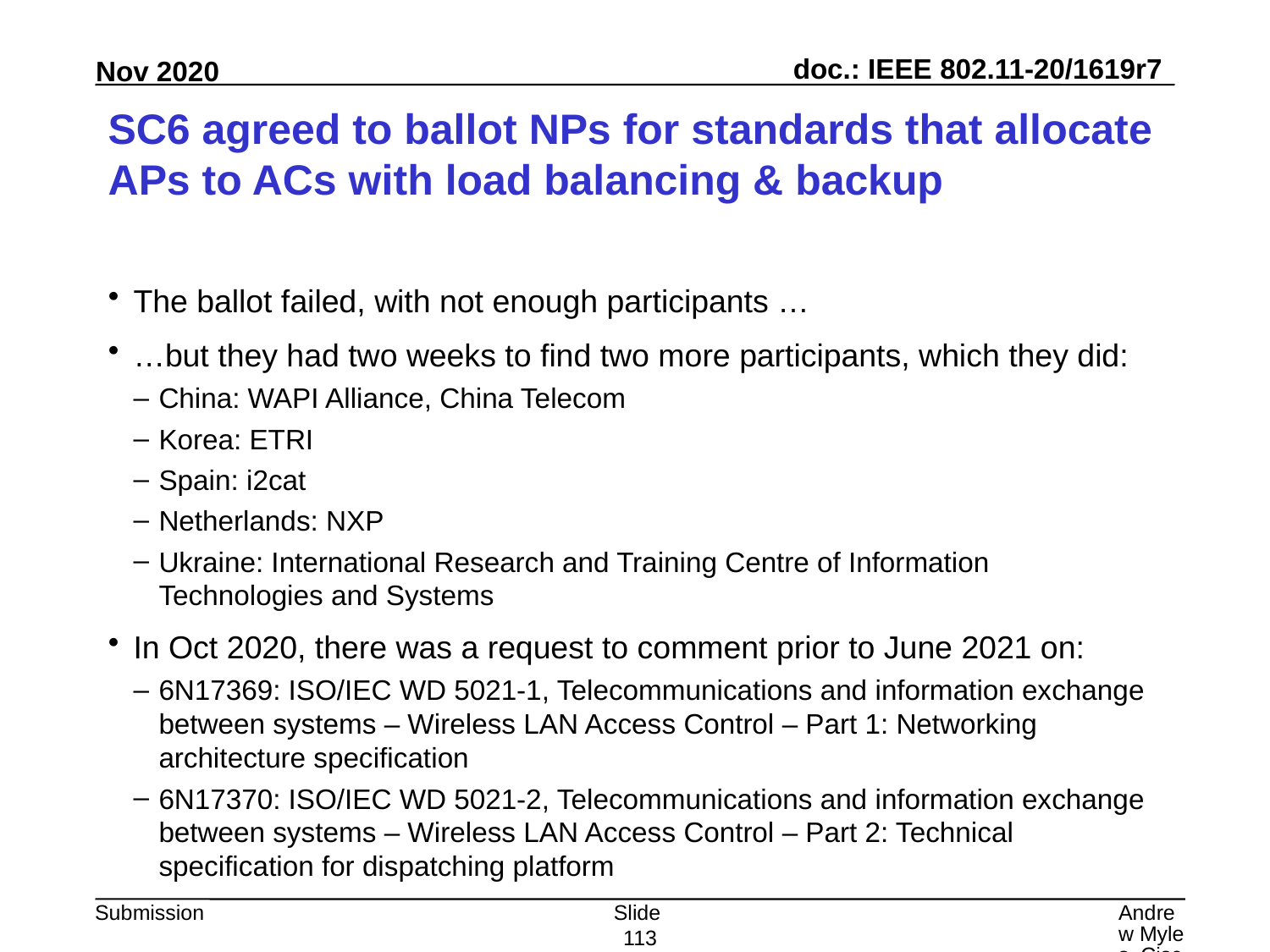

# SC6 agreed to ballot NPs for standards that allocate APs to ACs with load balancing & backup
The ballot failed, with not enough participants …
…but they had two weeks to find two more participants, which they did:
China: WAPI Alliance, China Telecom
Korea: ETRI
Spain: i2cat
Netherlands: NXP
Ukraine: International Research and Training Centre of Information Technologies and Systems
In Oct 2020, there was a request to comment prior to June 2021 on:
6N17369: ISO/IEC WD 5021-1, Telecommunications and information exchange between systems – Wireless LAN Access Control – Part 1: Networking architecture specification
6N17370: ISO/IEC WD 5021-2, Telecommunications and information exchange between systems – Wireless LAN Access Control – Part 2: Technical specification for dispatching platform
Slide 113
Andrew Myles, Cisco